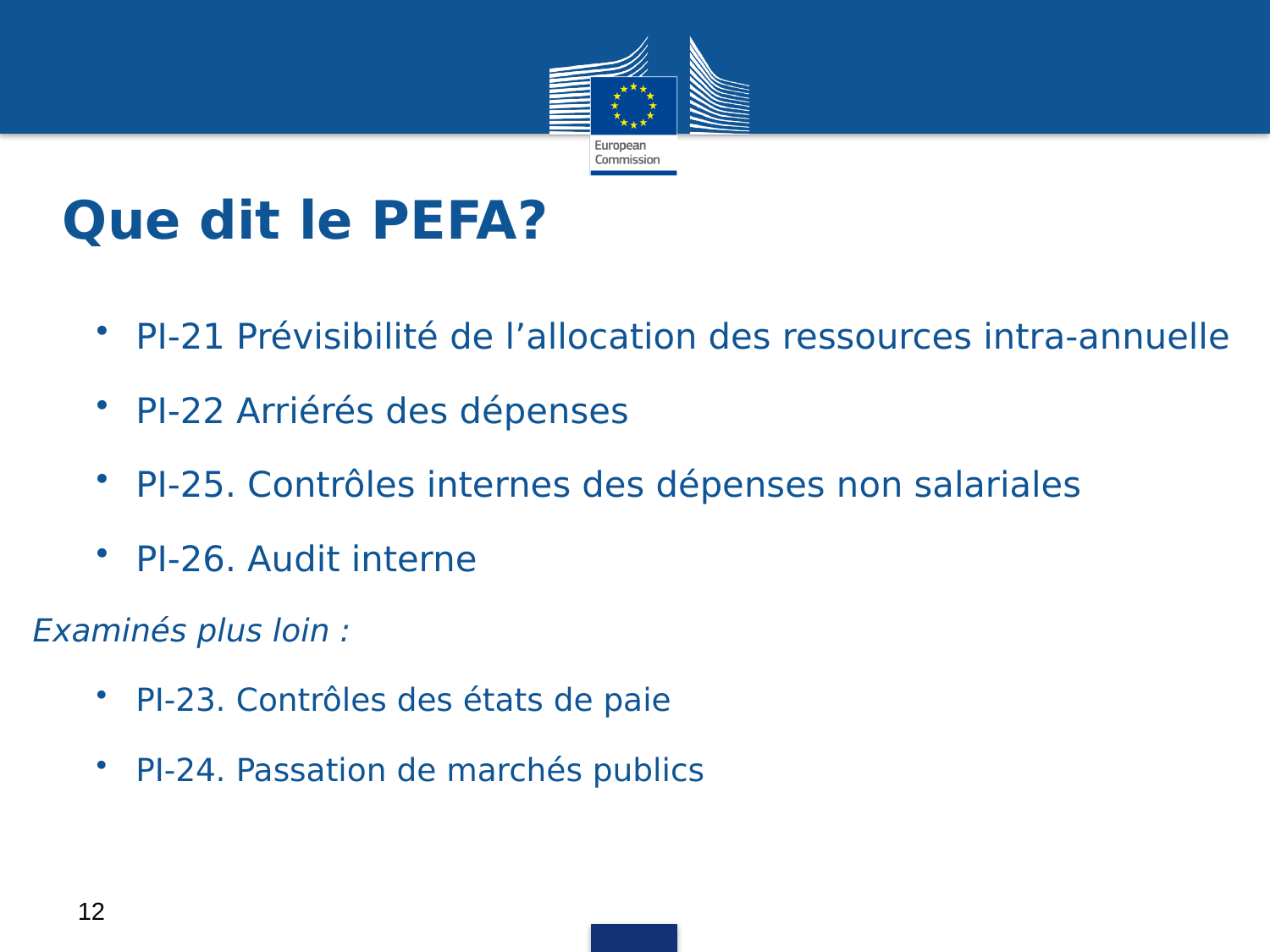

# Que dit le PEFA?
PI-21 Prévisibilité de l’allocation des ressources intra-annuelle
PI-22 Arriérés des dépenses
PI-25. Contrôles internes des dépenses non salariales
PI-26. Audit interne
Examinés plus loin :
PI-23. Contrôles des états de paie
PI-24. Passation de marchés publics

12